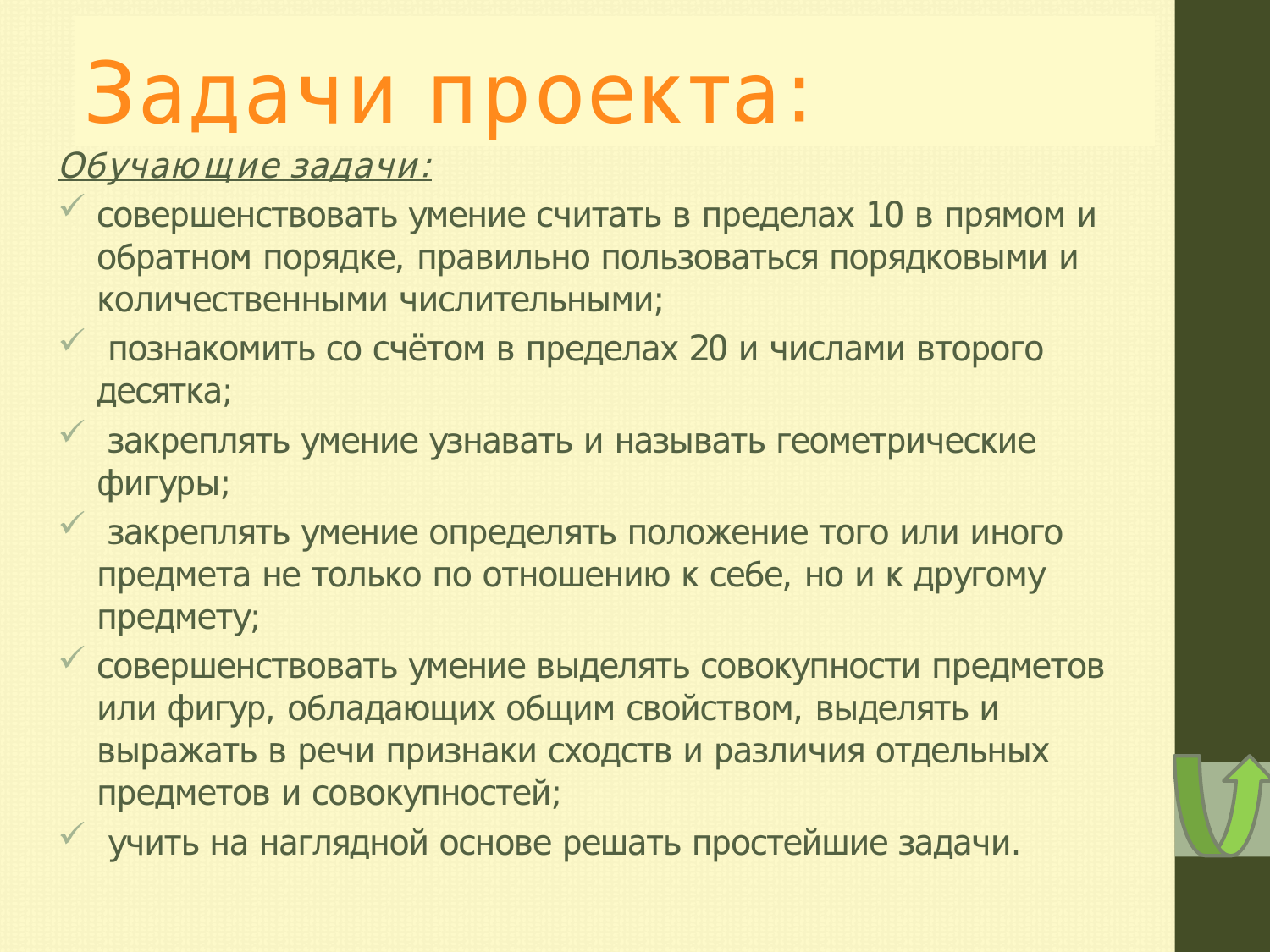

# Задачи проекта:
Обучающие задачи:
совершенствовать умение считать в пределах 10 в прямом и обратном порядке, правильно пользоваться порядковыми и количественными числительными;
 познакомить со счётом в пределах 20 и числами второго десятка;
 закреплять умение узнавать и называть геометрические фигуры;
 закреплять умение определять положение того или иного предмета не только по отношению к себе, но и к другому предмету;
совершенствовать умение выделять совокупности предметов или фигур, обладающих общим свойством, выделять и выражать в речи признаки сходств и различия отдельных предметов и совокупностей;
 учить на наглядной основе решать простейшие задачи.